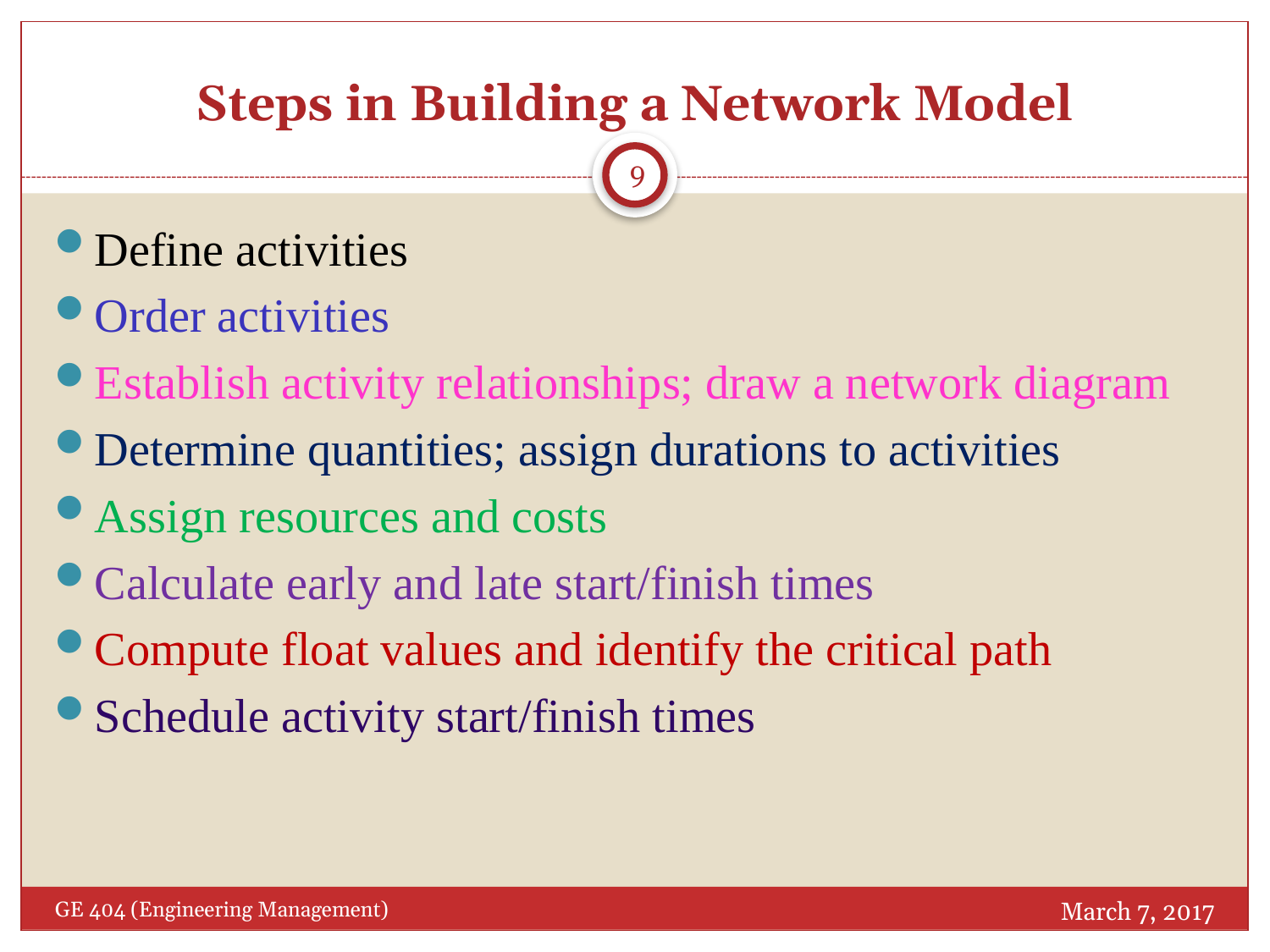

# Steps in Building a Network Model
9
Define activities
Order activities
Establish activity relationships; draw a network diagram
Determine quantities; assign durations to activities
Assign resources and costs
Calculate early and late start/finish times
Compute float values and identify the critical path
Schedule activity start/finish times

March 7, 2017
GE 404 (Engineering Management)